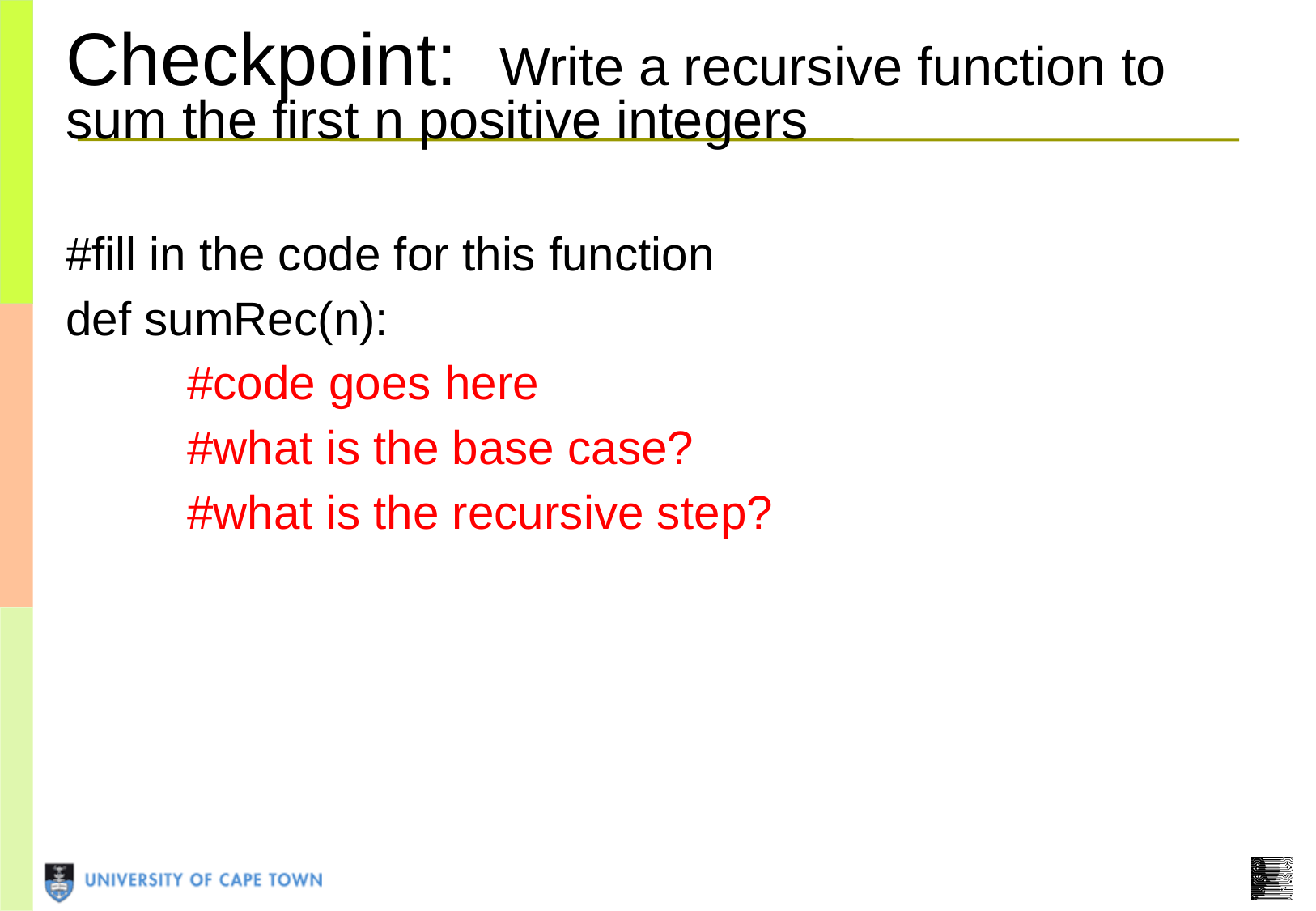

Checkpoint:  Write a recursive function to sum the first n positive integers

#fill in the code for this function
def sumRec(n):
	#code goes here
	#what is the base case?
	#what is the recursive step?